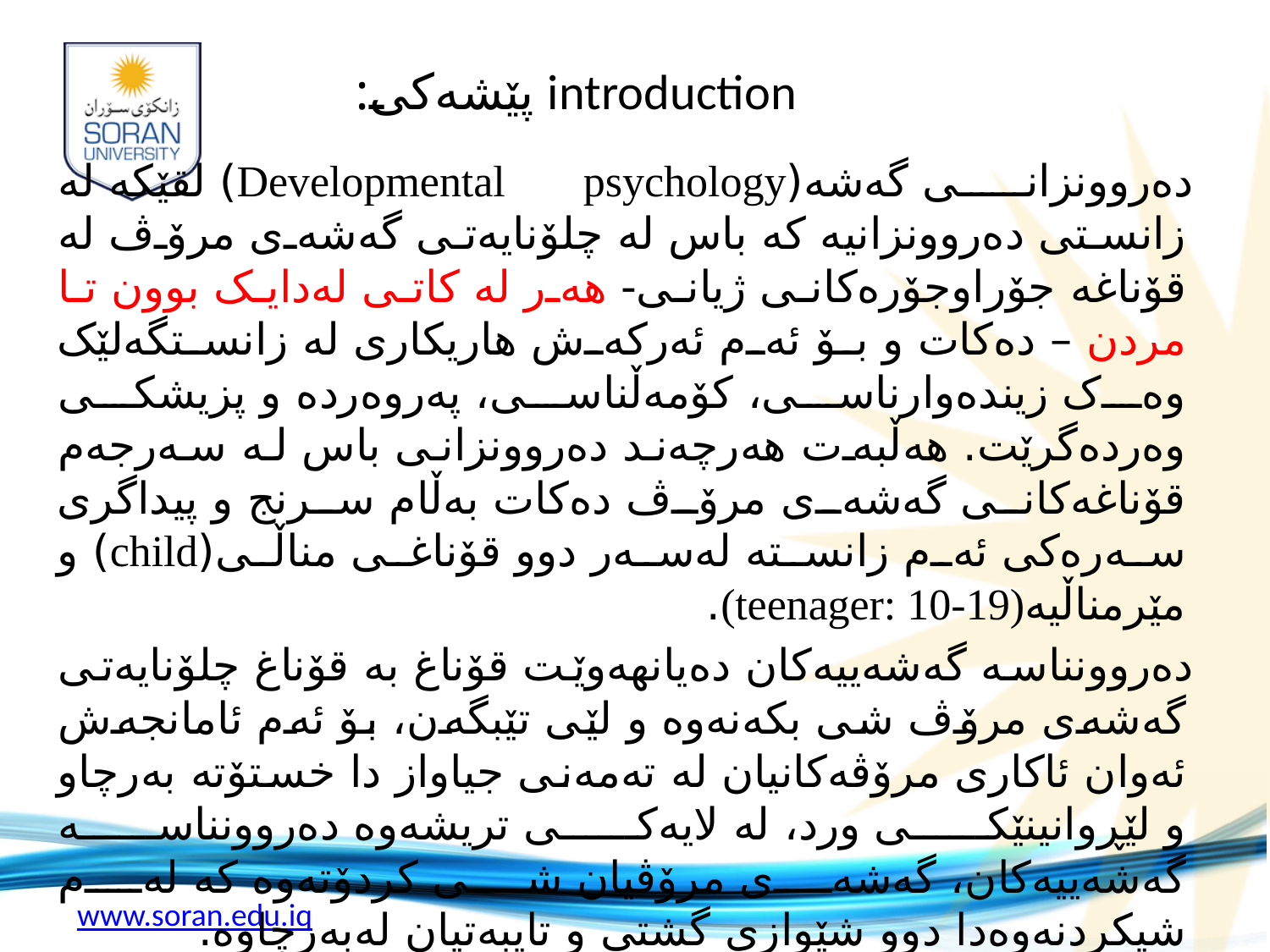

# introduction پێشه‌کی:
ده‌روونزانی گه‌شه‌(Developmental psychology) لقێکه‌ له‌ زانستی ده‌روونزانیه‌ که‌ باس له‌ چلۆنایه‌تی گه‌شه‌ی مرۆڤ له‌ قۆناغه‌ جۆراوجۆره‌کانی ژیانی- هه‌ر له‌ کاتی له‌دایک بوون تا مردن – ده‌کات و بۆ ئه‌م ئه‌رکه‌ش هاریکاری له‌ زانستگه‌لێک وه‌ک زینده‌وارناسی، کۆمه‌ڵناسی، په‌روه‌رده‌ و پزیشکی وه‌رده‌گرێت. هه‌ڵبه‌ت هه‌رچه‌ند ده‌روونزانی باس له ‌سه‌رجه‌م قۆناغه‌کانی گه‌شه‌ی مرۆڤ ده‌کات به‌ڵام سرنج و پیداگری سه‌ره‌کی ئه‌م زانسته‌ له‌سه‌ر دوو قۆناغی مناڵی(child) و مێرمناڵیه(teenager: 10-19)‌.
ده‌روونناسه‌ گه‌شه‌ییه‌کان ده‌یانهه‌وێت قۆناغ به‌ قۆناغ چلۆنایه‌تی گه‌شه‌ی مرۆڤ شی بکه‌نه‌وه‌ و لێی تێبگه‌ن، بۆ ئه‌م ئامانجه‌ش ئه‌وان ئاکاری مرۆڤه‌کانیان له‌ ته‌مه‌نی جیاواز دا خستۆته‌ به‌رچاو و لێڕوانینێکی ورد، له‌ لایه‌کی تریشه‌وه‌ ده‌روونناسه‌ گه‌شه‌ییه‌کان، گه‌شه‌ی مرۆڤیان شی کردۆته‌وه‌ که‌ له‌م شیکردنه‌وه‌دا دوو شێوازی گشتی و تایبه‌تیان له‌به‌رچاوه‌.